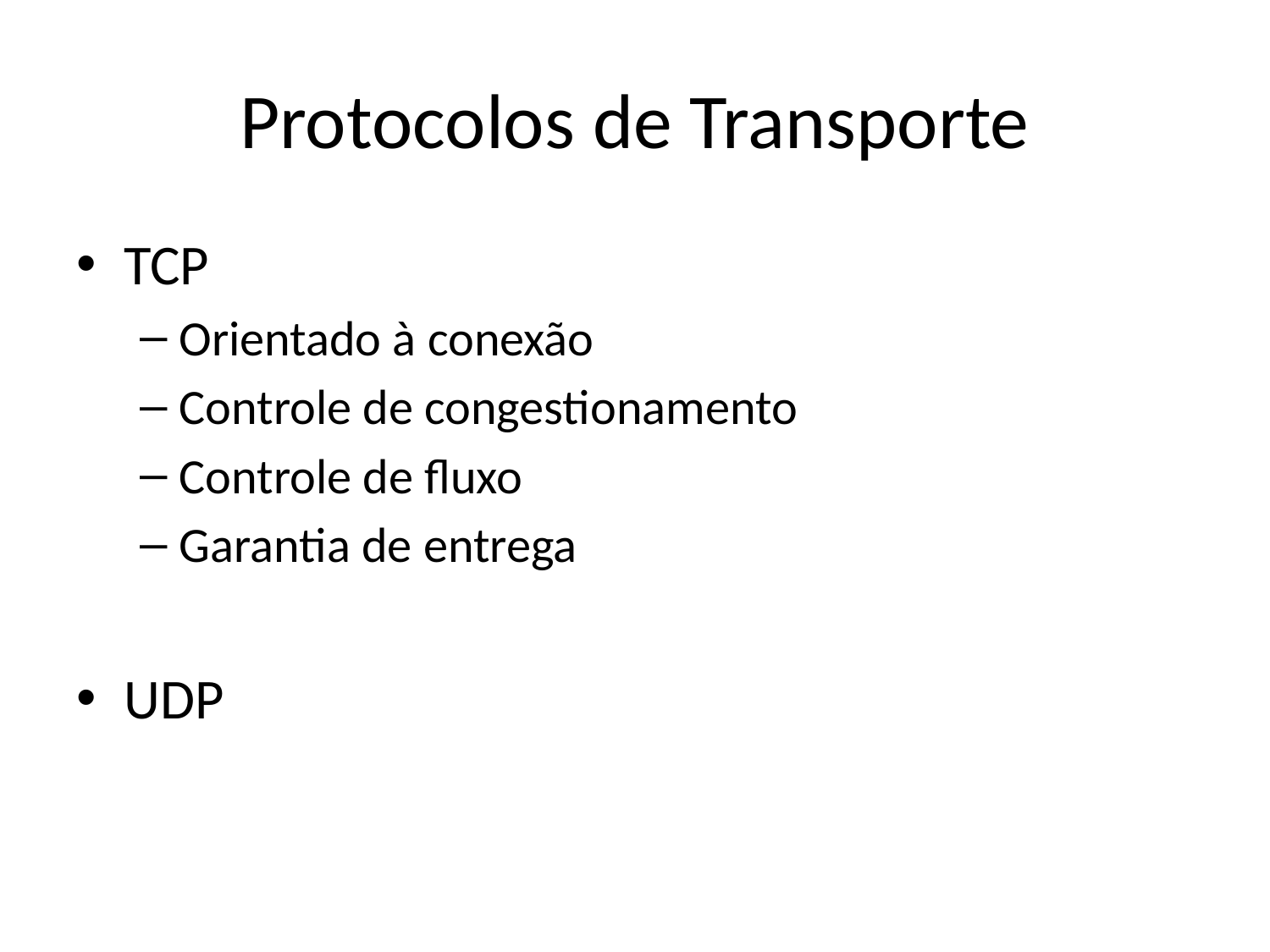

# Protocolos de Transporte
TCP
Orientado à conexão
Controle de congestionamento
Controle de fluxo
Garantia de entrega

UDP